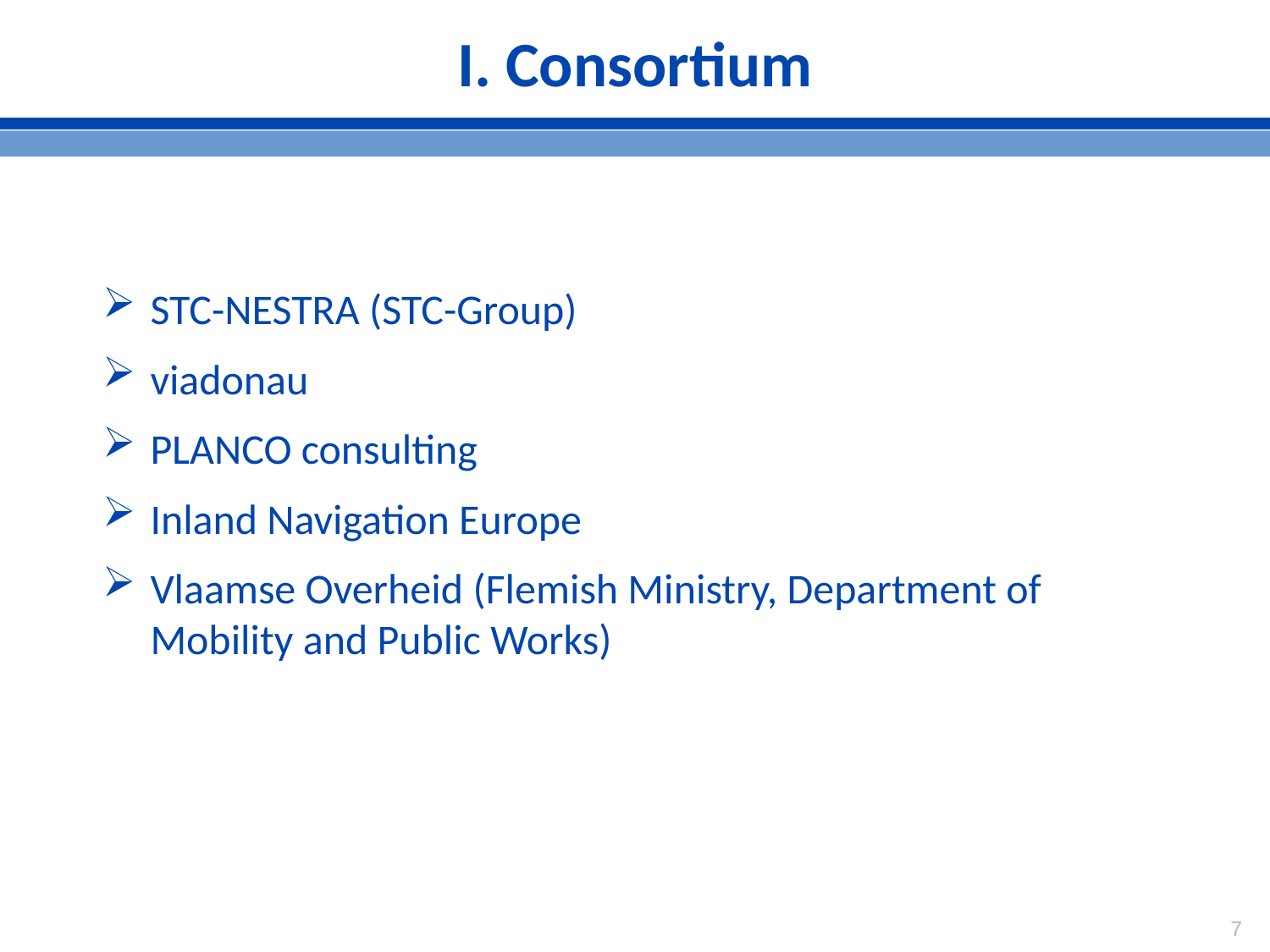

# I. Consortium

STC-NESTRA (STC-Group)
viadonau
PLANCO consulting
Inland Navigation Europe
Vlaamse Overheid (Flemish Ministry, Department of Mobility and Public Works)

7